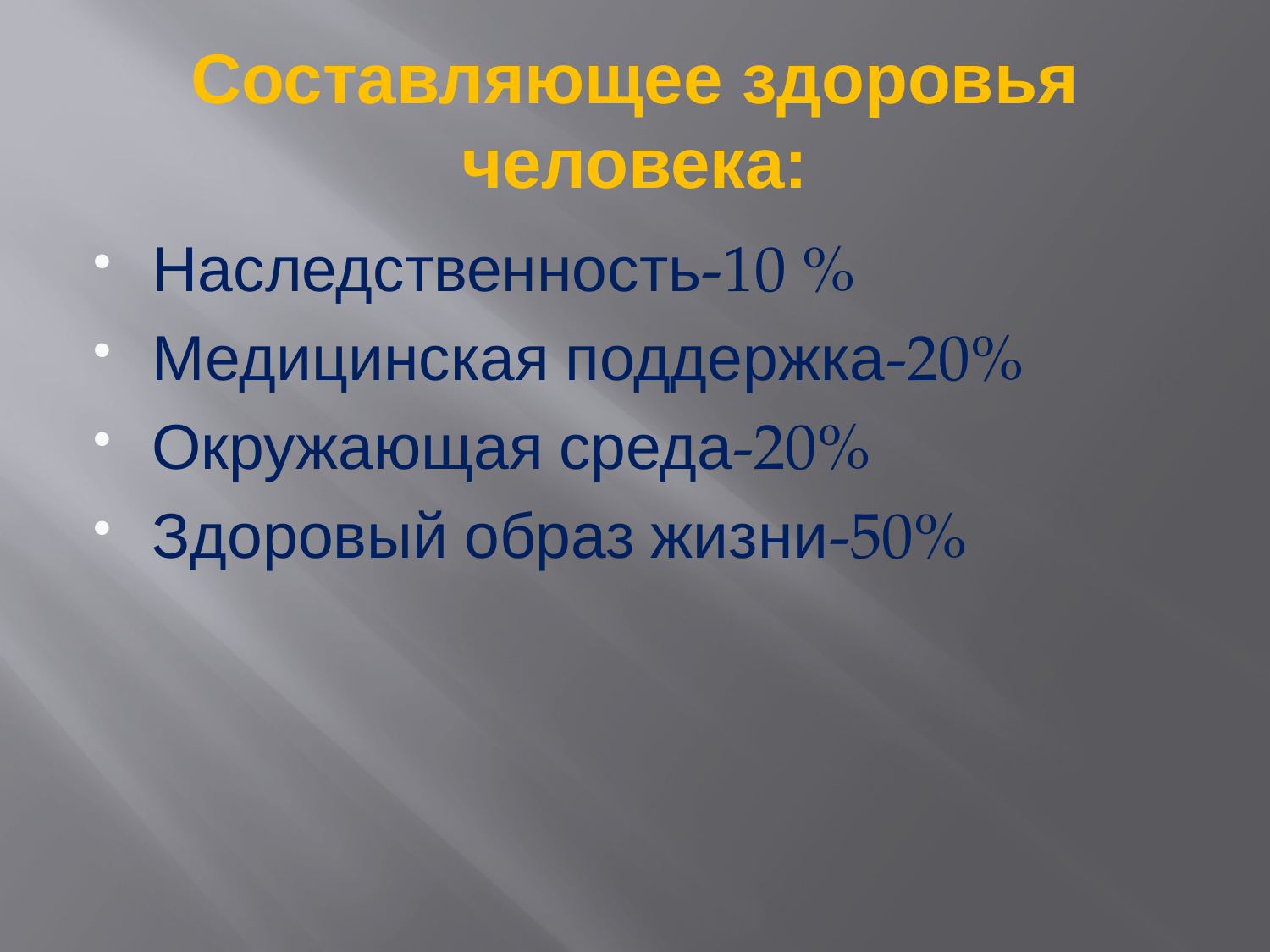

# Составляющее здоровья человека:
Наследственность-10 %
Медицинская поддержка-20%
Окружающая среда-20%
Здоровый образ жизни-50%